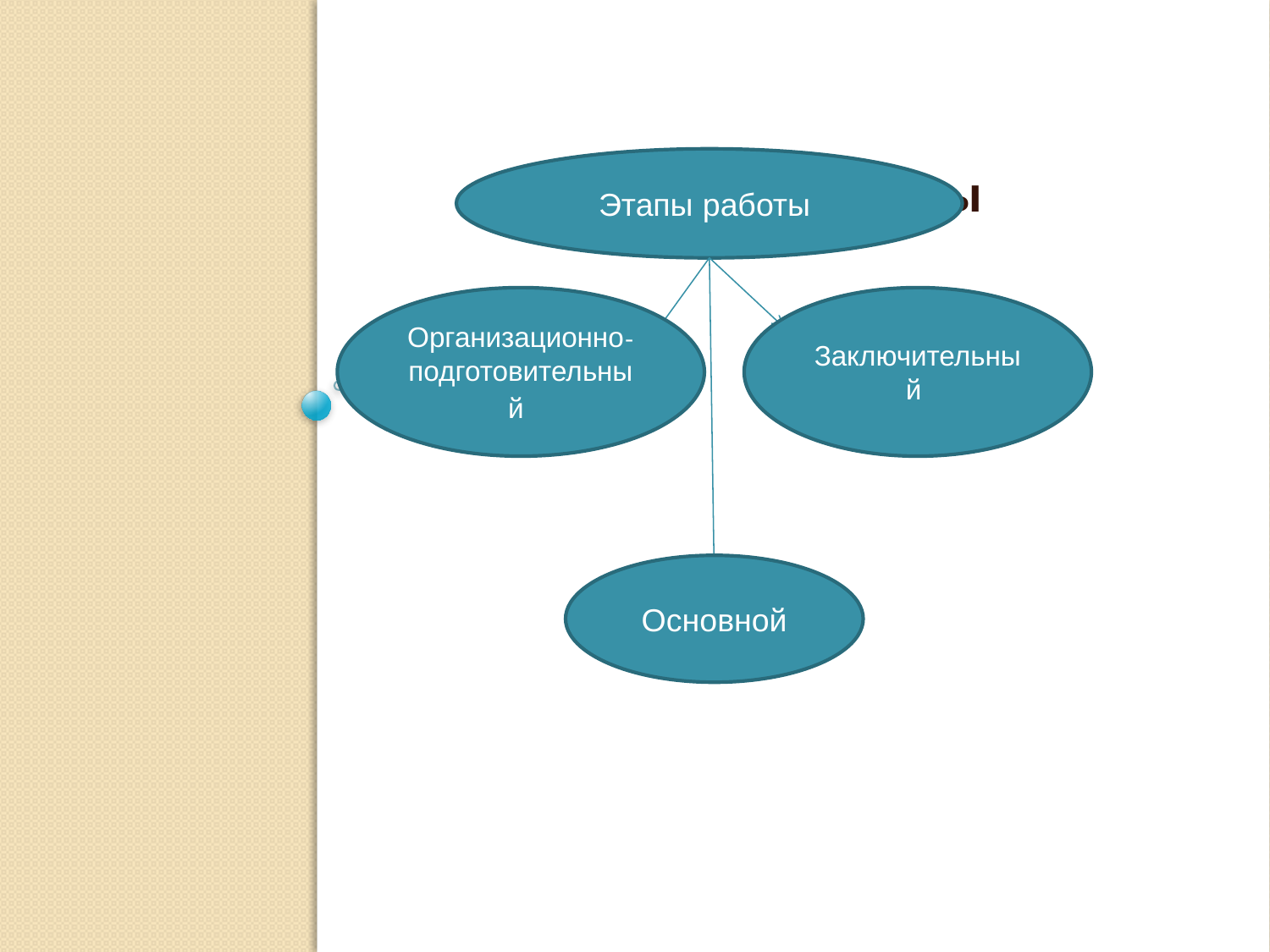

Этапы работы
Этапы работы
#
Организационно-подготовительный
Заключительный
Основной